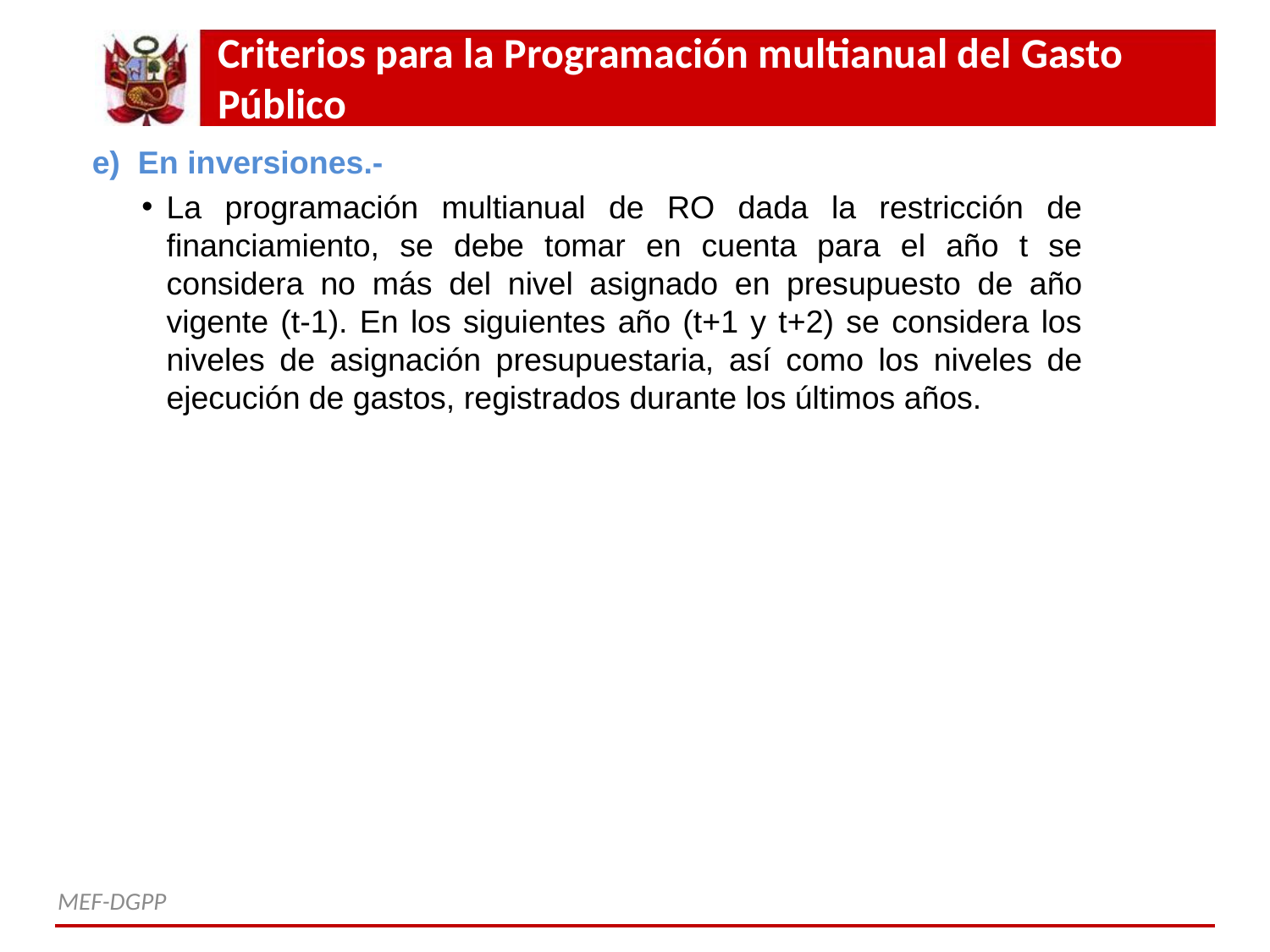

# Criterios para la Programación multianual del Gasto Público
e)  En inversiones.-
La programación multianual de RO dada la restricción de financiamiento, se debe tomar en cuenta para el año t se considera no más del nivel asignado en presupuesto de año vigente (t-1). En los siguientes año (t+1 y t+2) se considera los niveles de asignación presupuestaria, así como los niveles de ejecución de gastos, registrados durante los últimos años.
MEF-DGPP